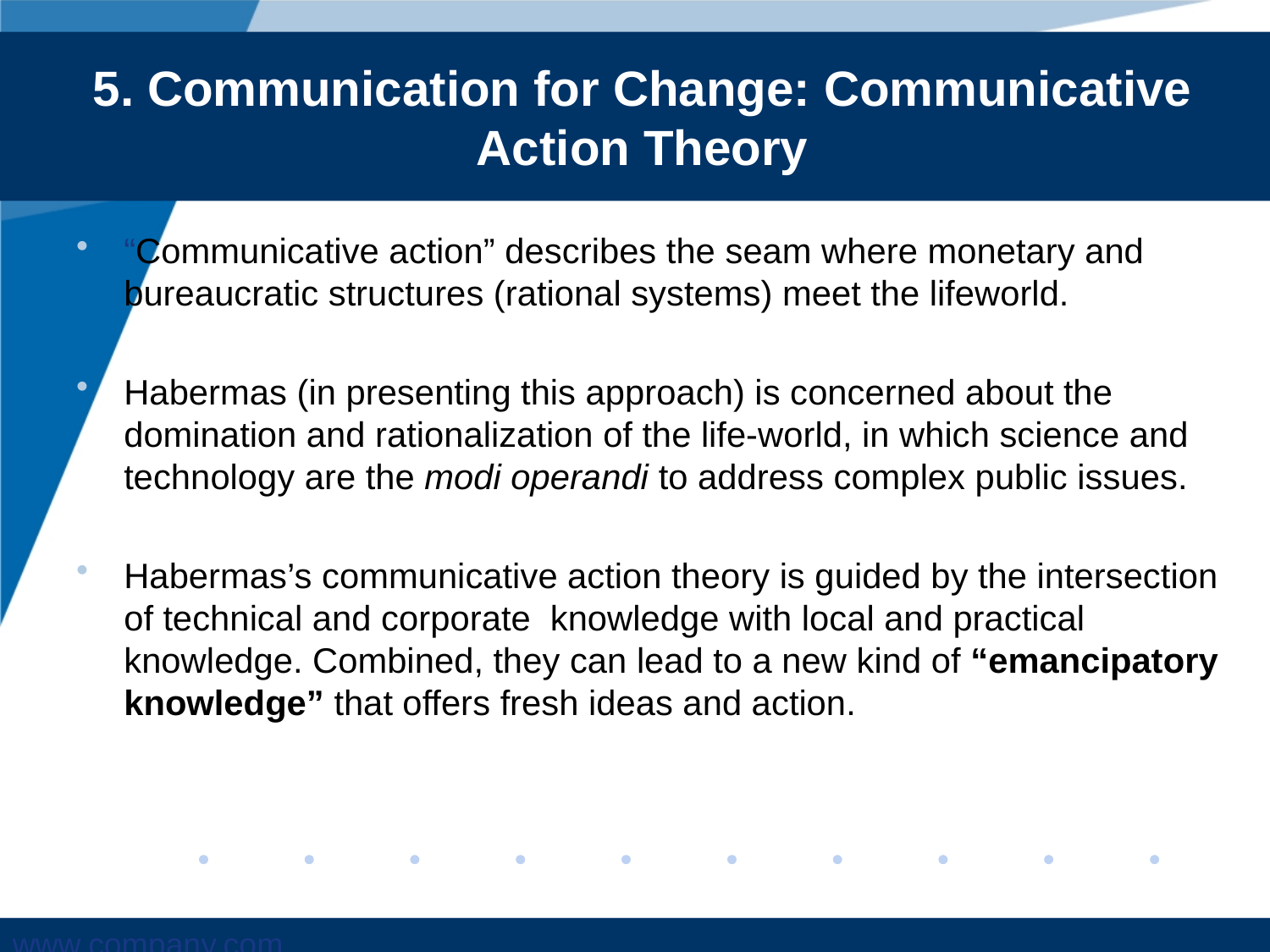

# 5. Communication for Change: Communicative Action Theory
“Communicative action” describes the seam where monetary and bureaucratic structures (rational systems) meet the lifeworld.

Habermas (in presenting this approach) is concerned about the domination and rationalization of the life-world, in which science and technology are the modi operandi to address complex public issues.

Habermas’s communicative action theory is guided by the intersection of technical and corporate  knowledge with local and practical knowledge. Combined, they can lead to a new kind of “emancipatory knowledge” that offers fresh ideas and action.